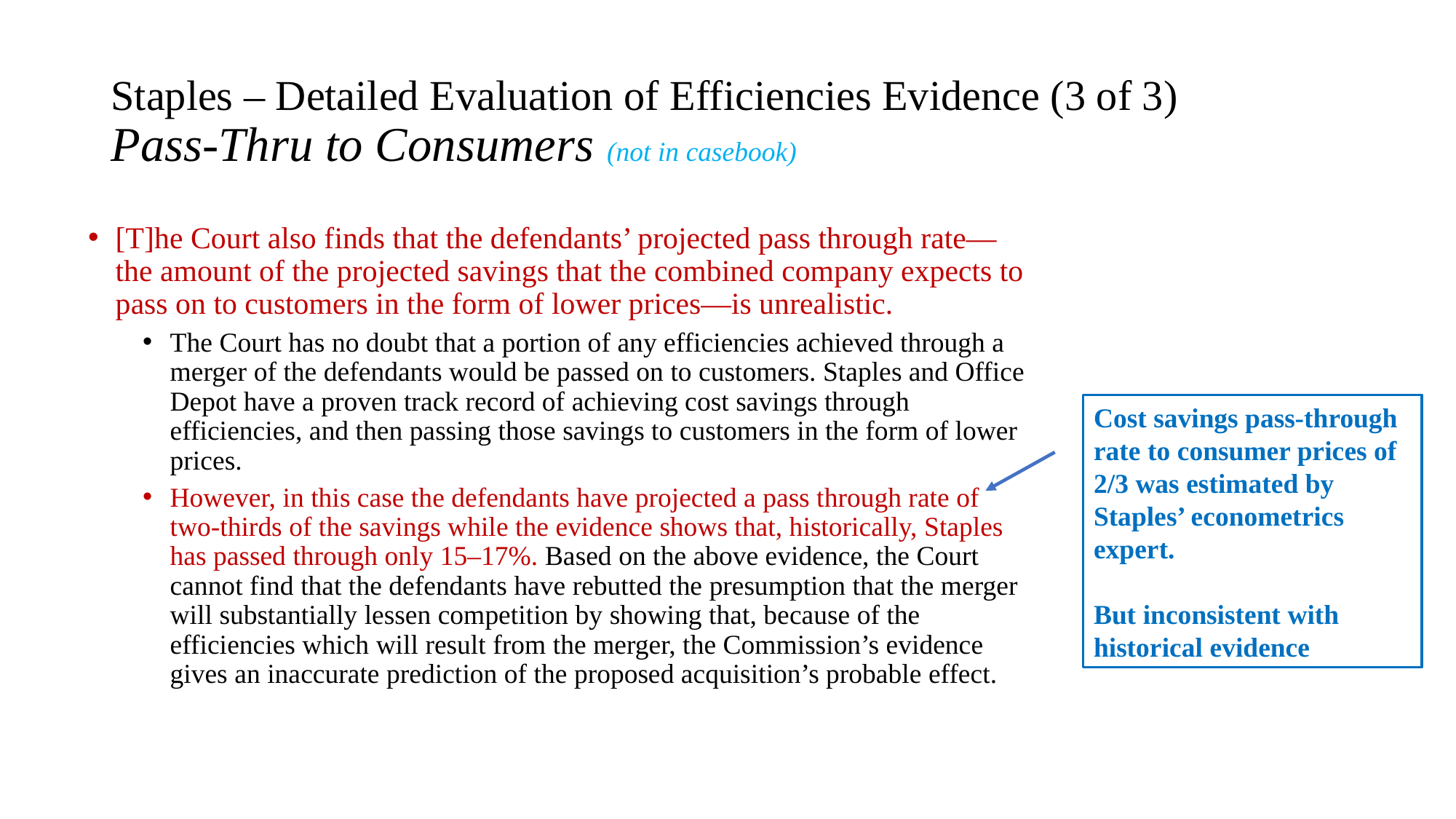

# Staples – Detailed Evaluation of Efficiencies Evidence (3 of 3) Pass-Thru to Consumers (not in casebook)
[T]he Court also finds that the defendants’ projected pass through rate—the amount of the projected savings that the combined company expects to pass on to customers in the form of lower prices—is unrealistic.
The Court has no doubt that a portion of any efficiencies achieved through a merger of the defendants would be passed on to customers. Staples and Office Depot have a proven track record of achieving cost savings through efficiencies, and then passing those savings to customers in the form of lower prices.
However, in this case the defendants have projected a pass through rate of two-thirds of the savings while the evidence shows that, historically, Staples has passed through only 15–17%. Based on the above evidence, the Court cannot find that the defendants have rebutted the presumption that the merger will substantially lessen competition by showing that, because of the efficiencies which will result from the merger, the Commission’s evidence gives an inaccurate prediction of the proposed acquisition’s probable effect.

Cost savings pass-through rate to consumer prices of 2/3 was estimated by Staples’ econometrics expert.

But inconsistent with historical evidence